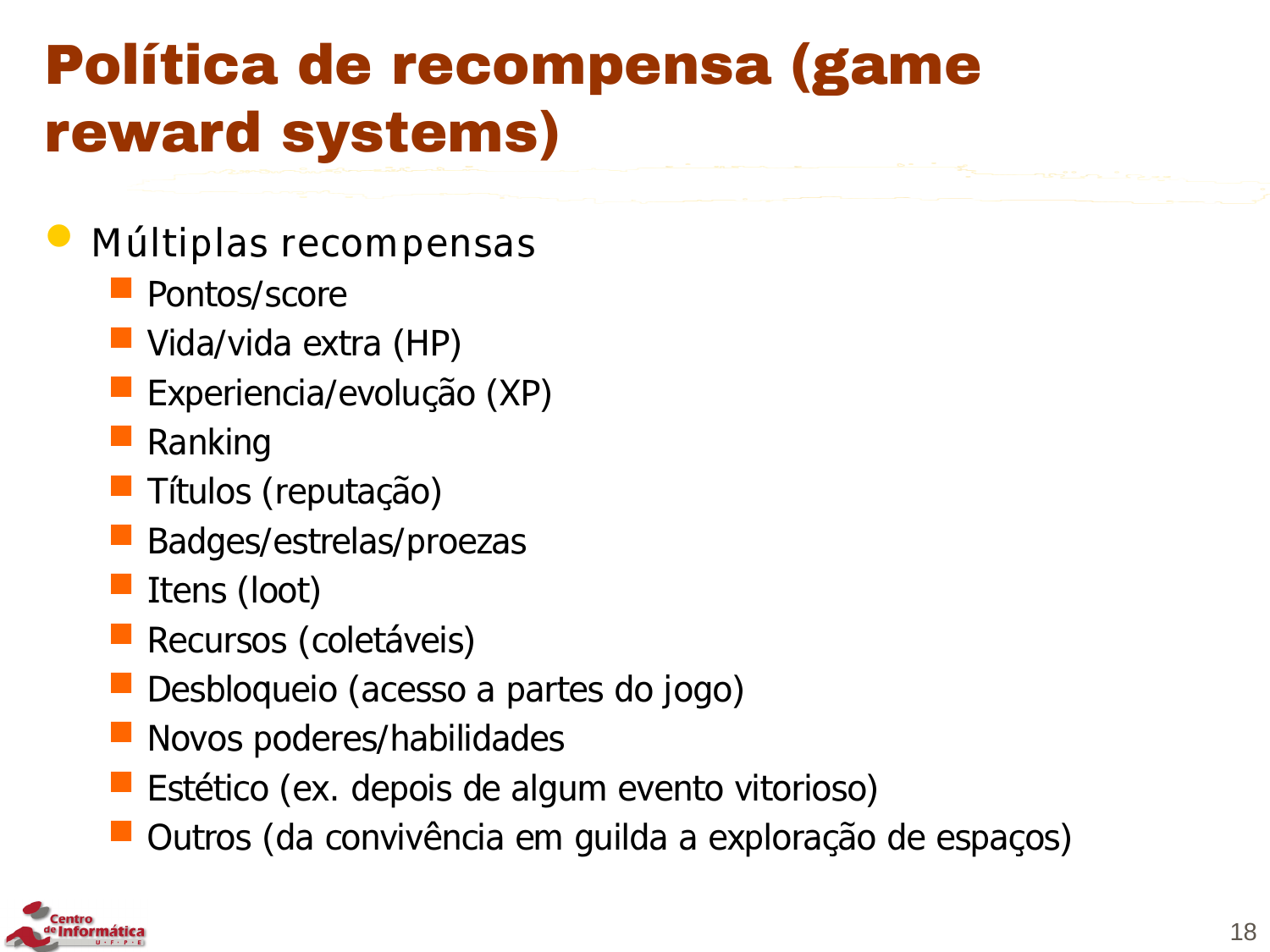

# Política de recompensa (game reward systems)
Múltiplas recompensas
Pontos/score
Vida/vida extra (HP)
Experiencia/evolução (XP)
Ranking
Títulos (reputação)
Badges/estrelas/proezas
Itens (loot)
Recursos (coletáveis)
Desbloqueio (acesso a partes do jogo)
Novos poderes/habilidades
Estético (ex. depois de algum evento vitorioso)
Outros (da convivência em guilda a exploração de espaços)

18